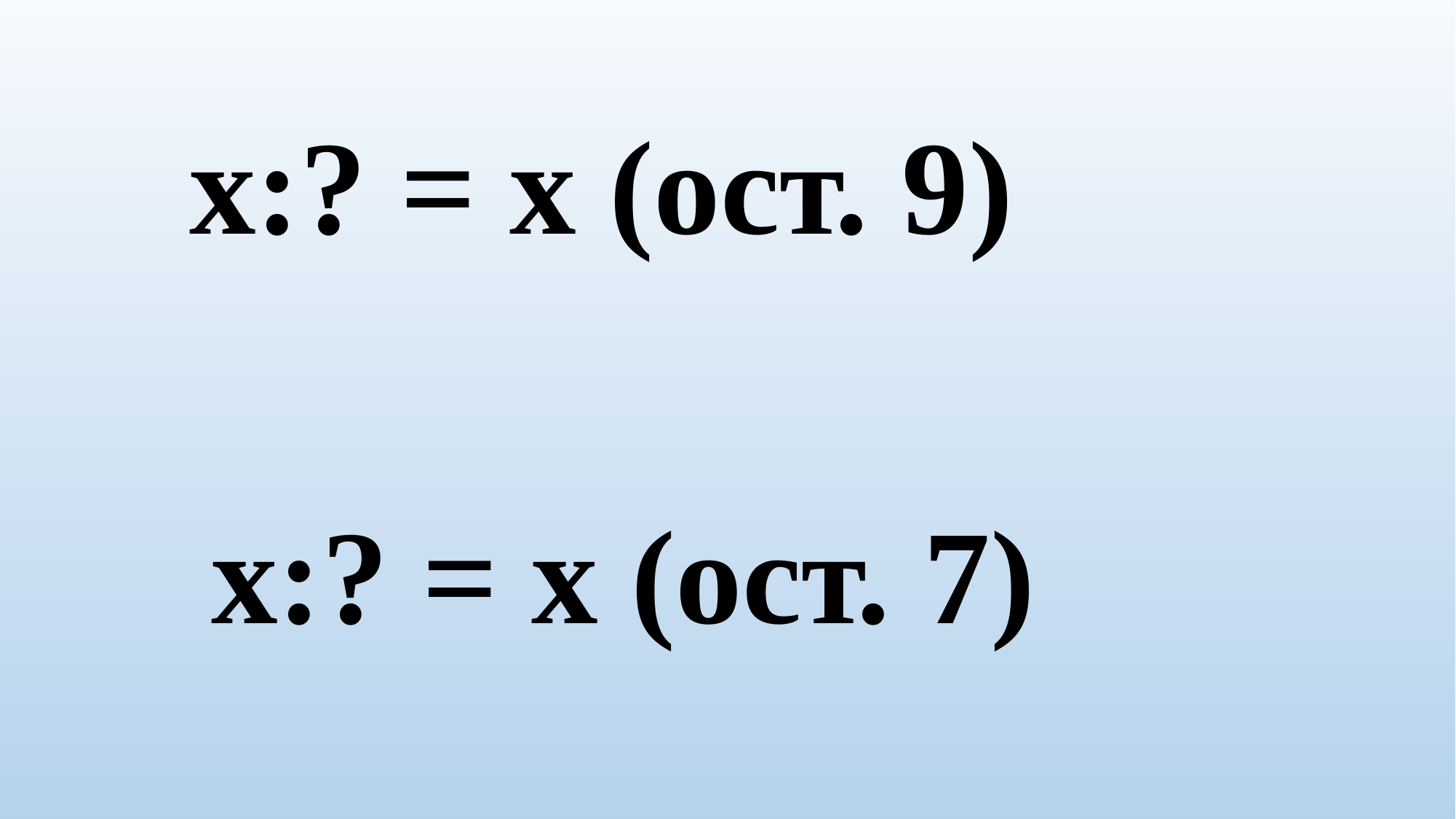

х:? = х (ост. 9)
х:? = х (ост. 7)